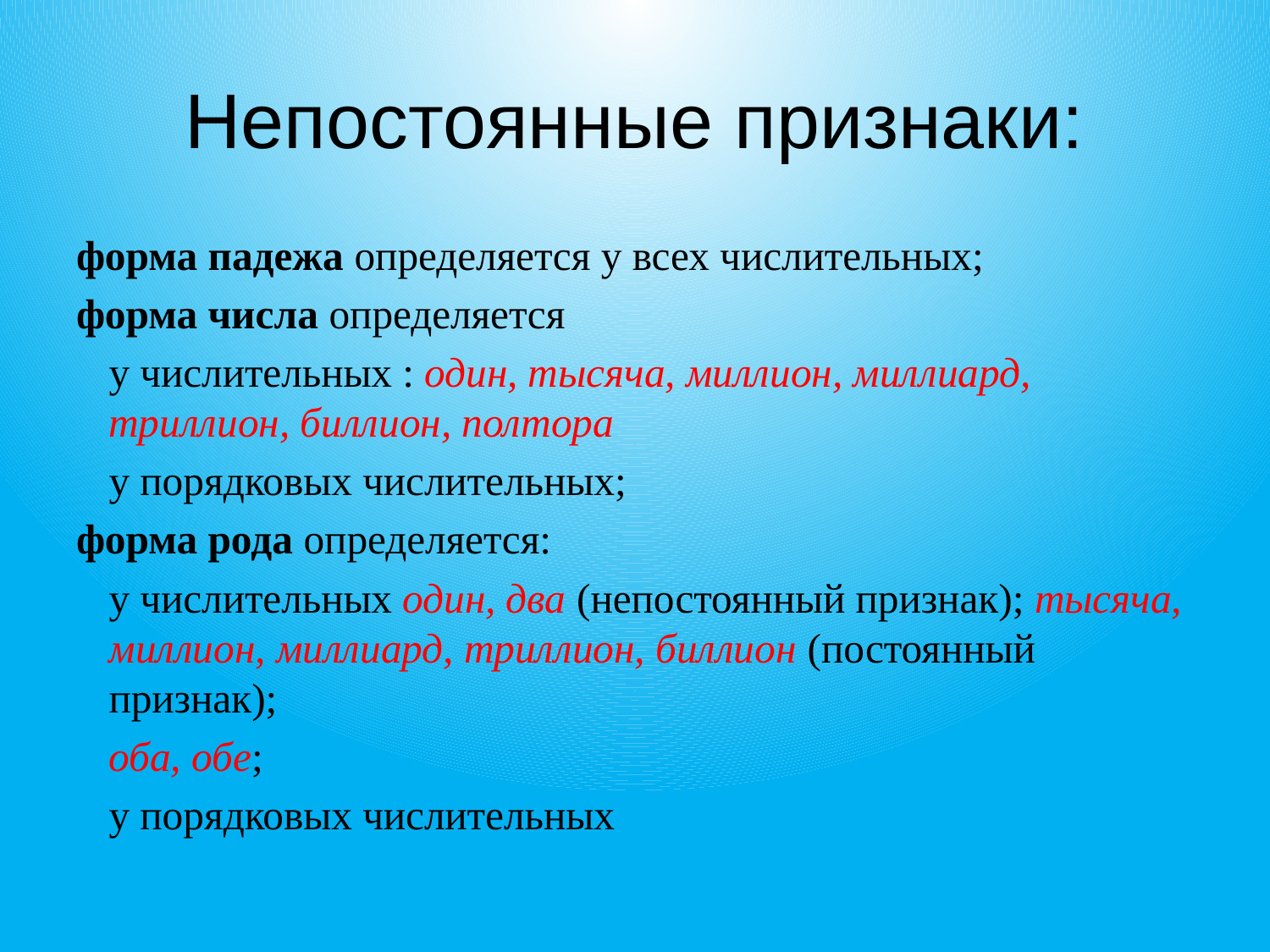

# Непостоянные признаки:
форма падежа определяется у всех числительных;
форма числа определяется
у числительных : один, тысяча, миллион, миллиард, триллион, биллион, полтора
у порядковых числительных;
форма рода определяется:
у числительных один, два (непостоянный признак); тысяча, миллион, миллиард, триллион, биллион (постоянный признак);
оба, обе;
у порядковых числительных